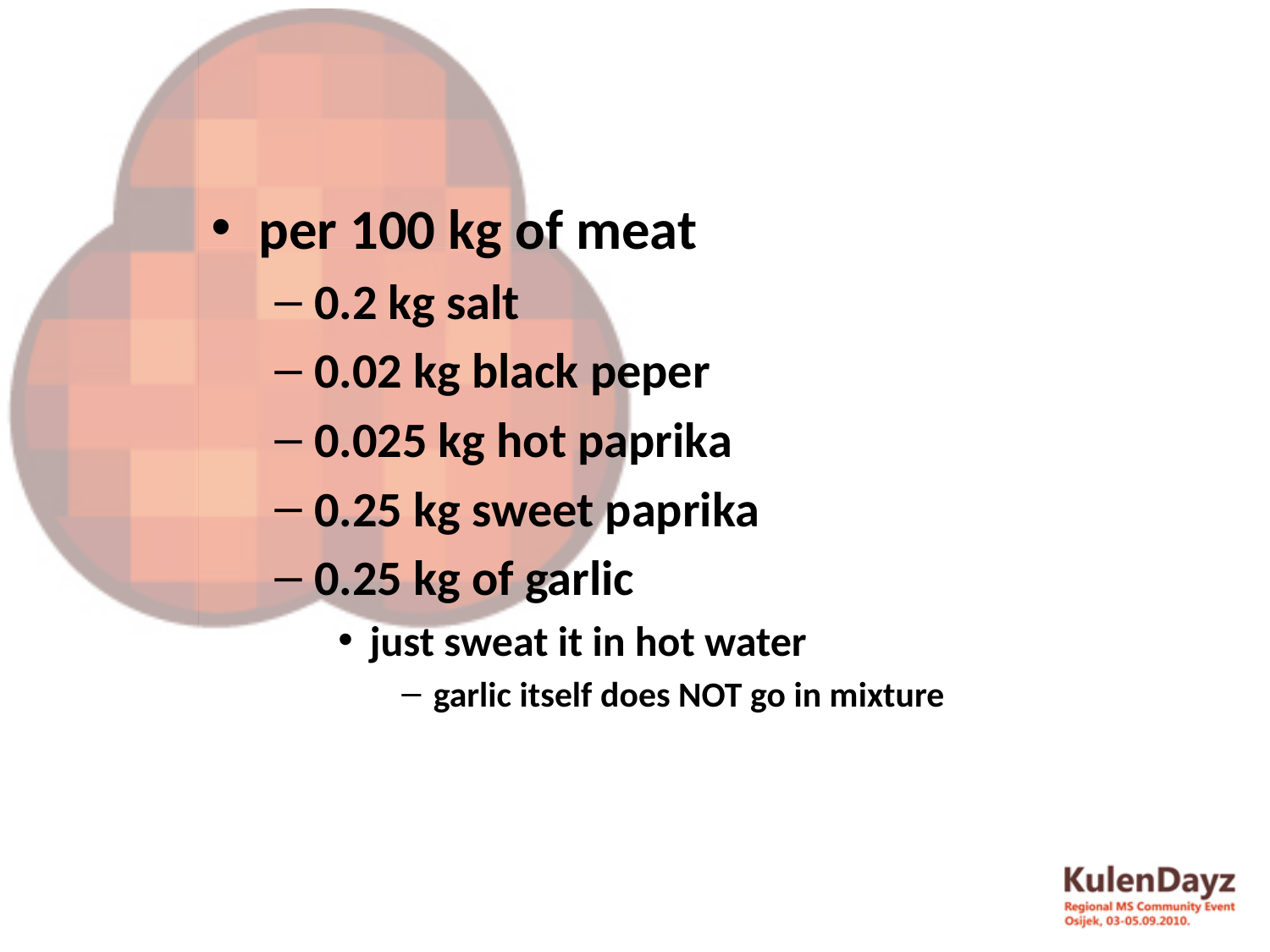

per 100 kg of meat
0.2 kg salt
0.02 kg black peper
0.025 kg hot paprika
0.25 kg sweet paprika
0.25 kg of garlic
just sweat it in hot water
garlic itself does NOT go in mixture